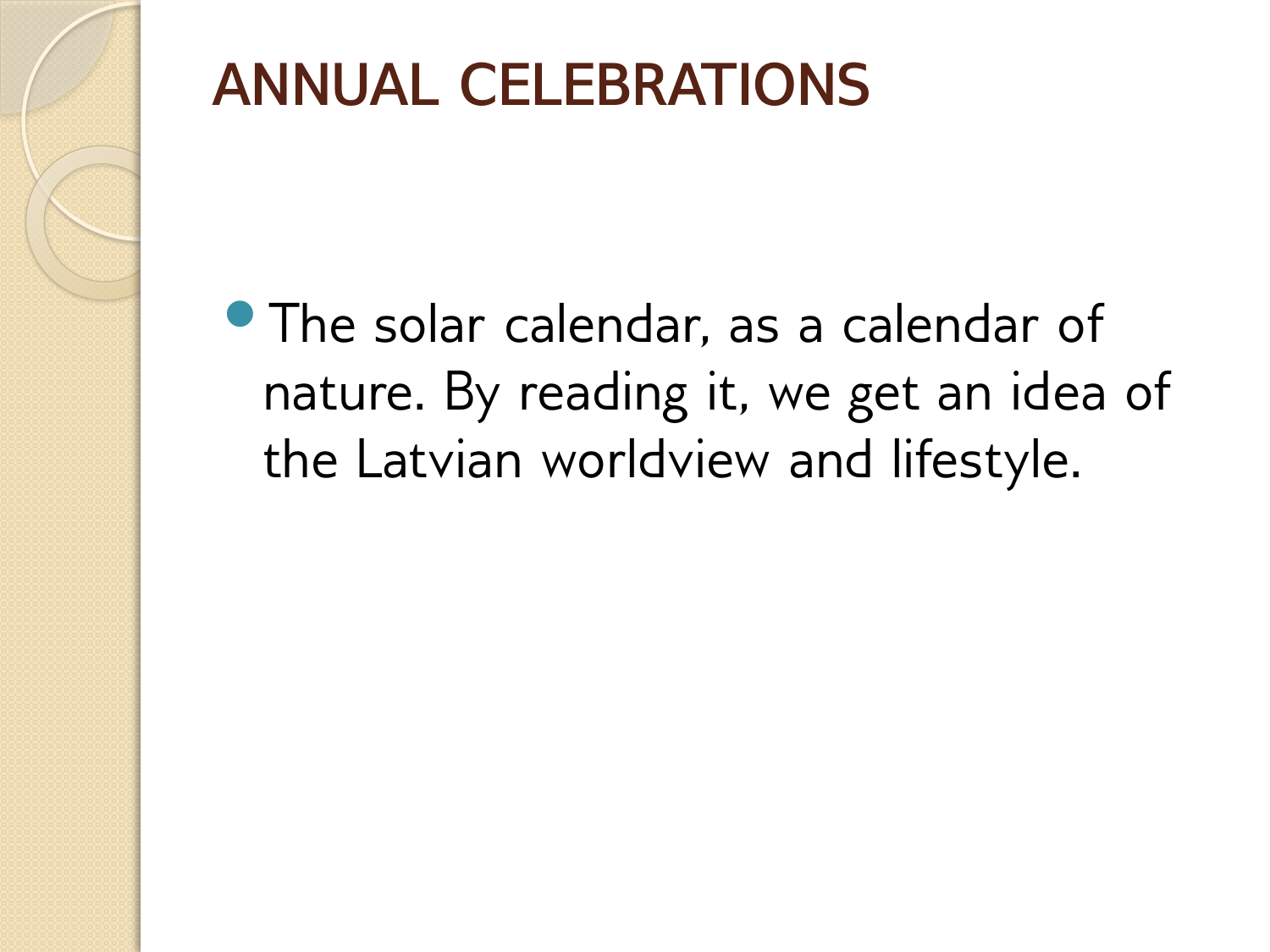

# ANNUAL CELEBRATIONS

The solar calendar, as a calendar of nature. By reading it, we get an idea of the Latvian worldview and lifestyle.